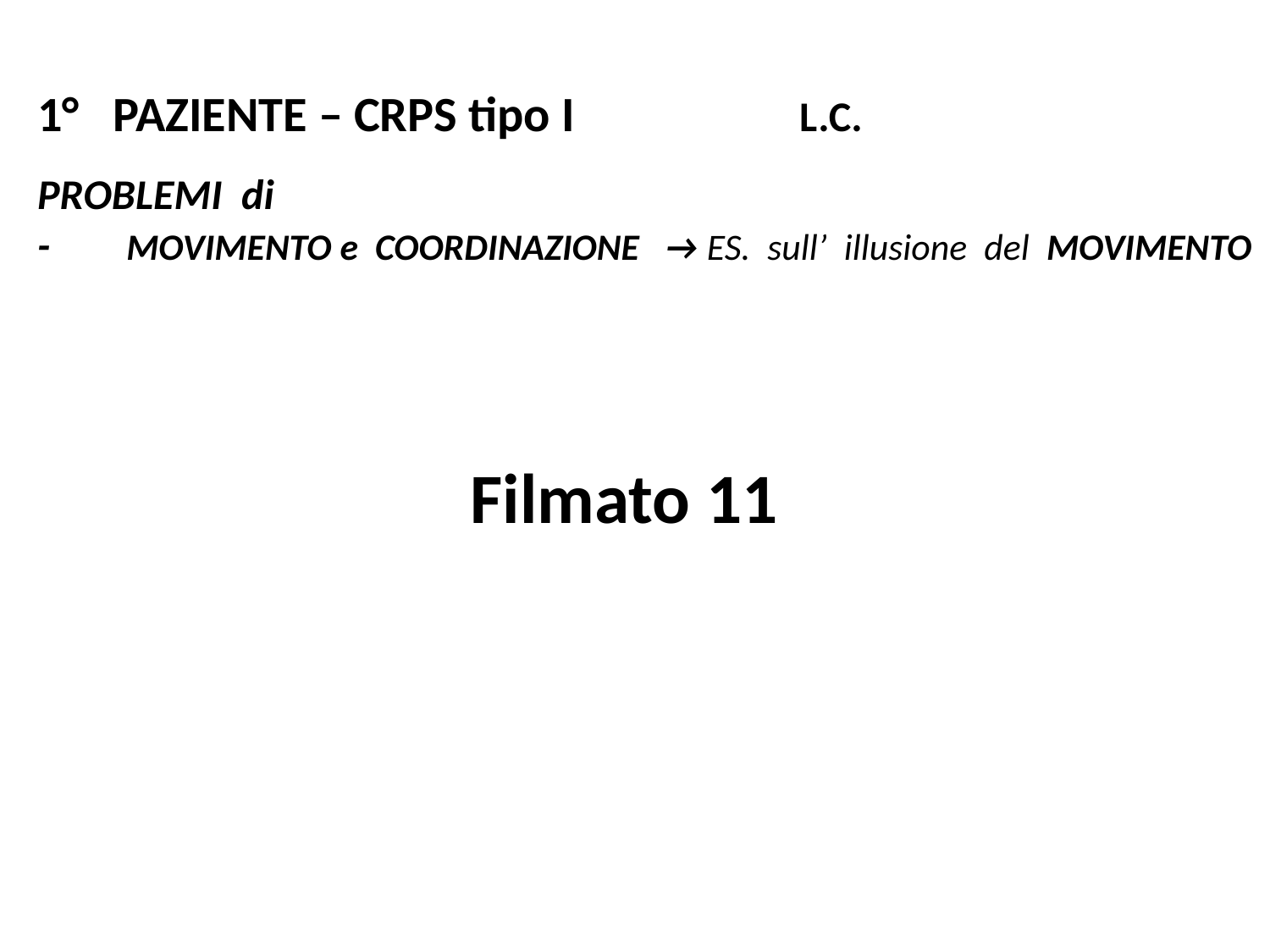

1°   PAZIENTE – CRPS tipo I		L.C.

PROBLEMI  di
-        MOVIMENTO e  COORDINAZIONE   → ES.  sull’  illusione  del  MOVIMENTO

Filmato 11